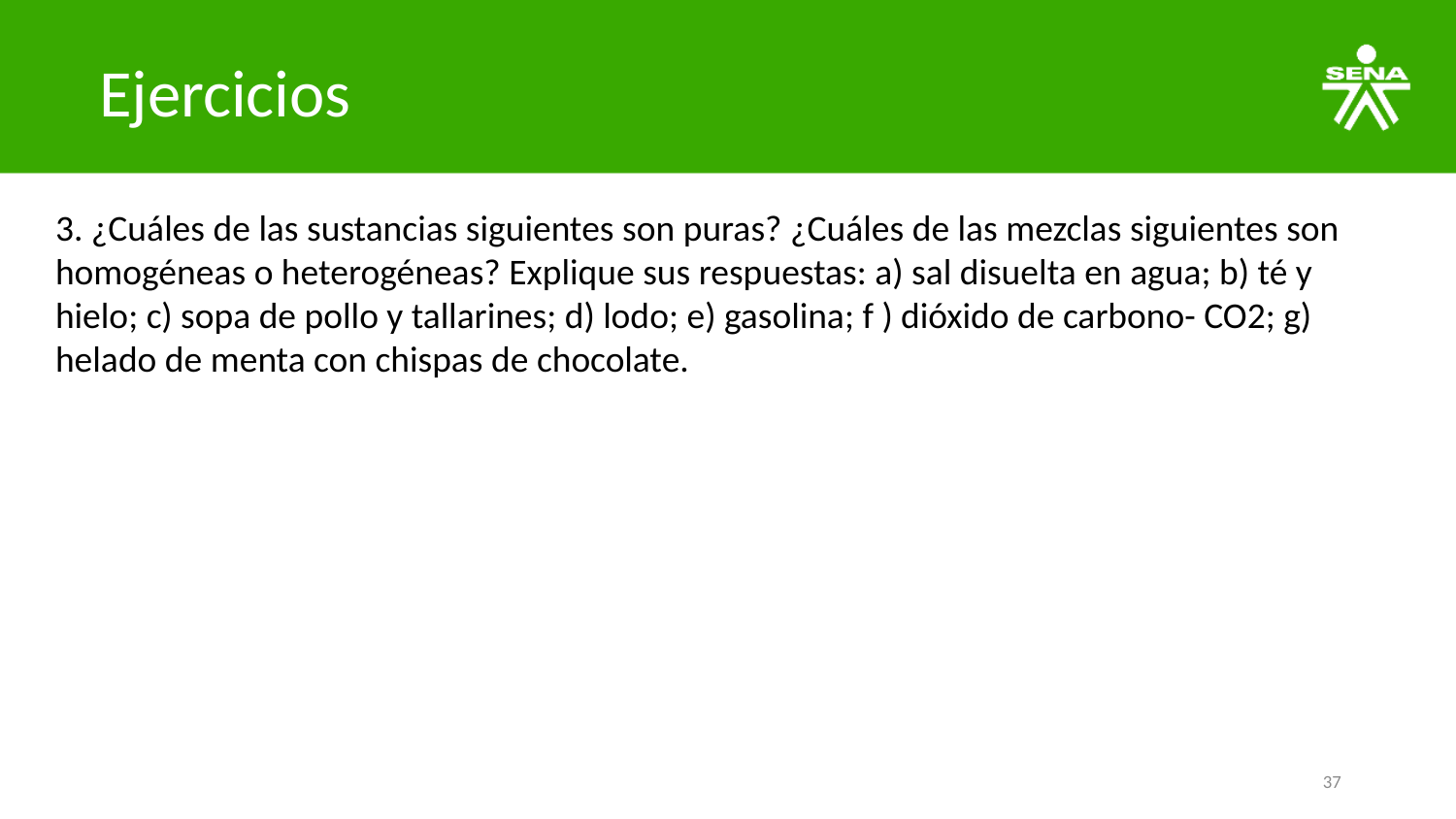

# Ejercicios
3. ¿Cuáles de las sustancias siguientes son puras? ¿Cuáles de las mezclas siguientes son homogéneas o heterogéneas? Explique sus respuestas: a) sal disuelta en agua; b) té y hielo; c) sopa de pollo y tallarines; d) lodo; e) gasolina; f ) dióxido de carbono- CO2; g) helado de menta con chispas de chocolate.
37